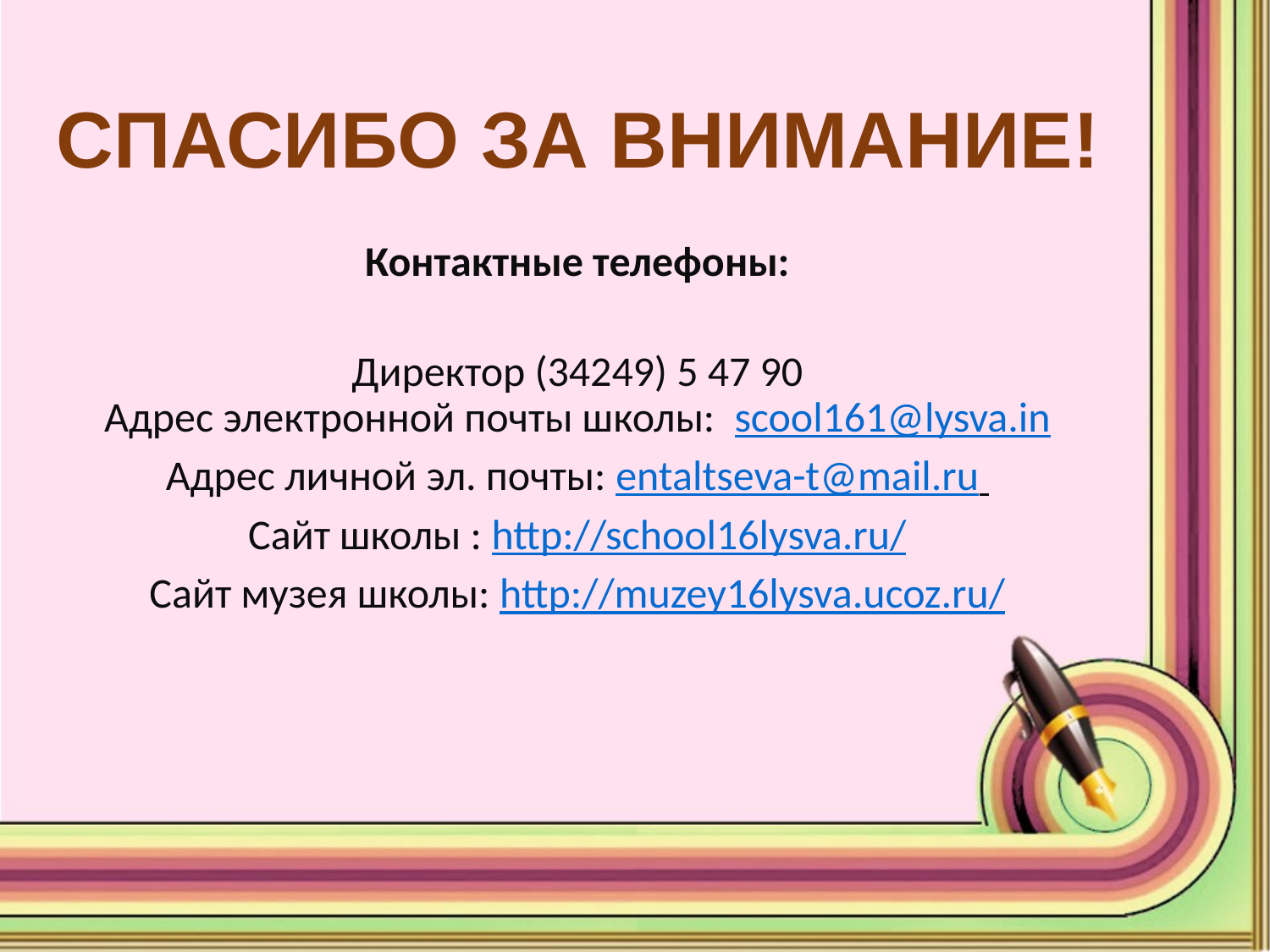

# СПАСИБО ЗА ВНИМАНИЕ!
Контактные телефоны:
Директор (34249) 5 47 90
Адрес электронной почты школы:  scool161@lysva.in
Адрес личной эл. почты: entaltseva-t@mail.ru
Сайт школы : http://school16lysva.ru/
Сайт музея школы: http://muzey16lysva.ucoz.ru/